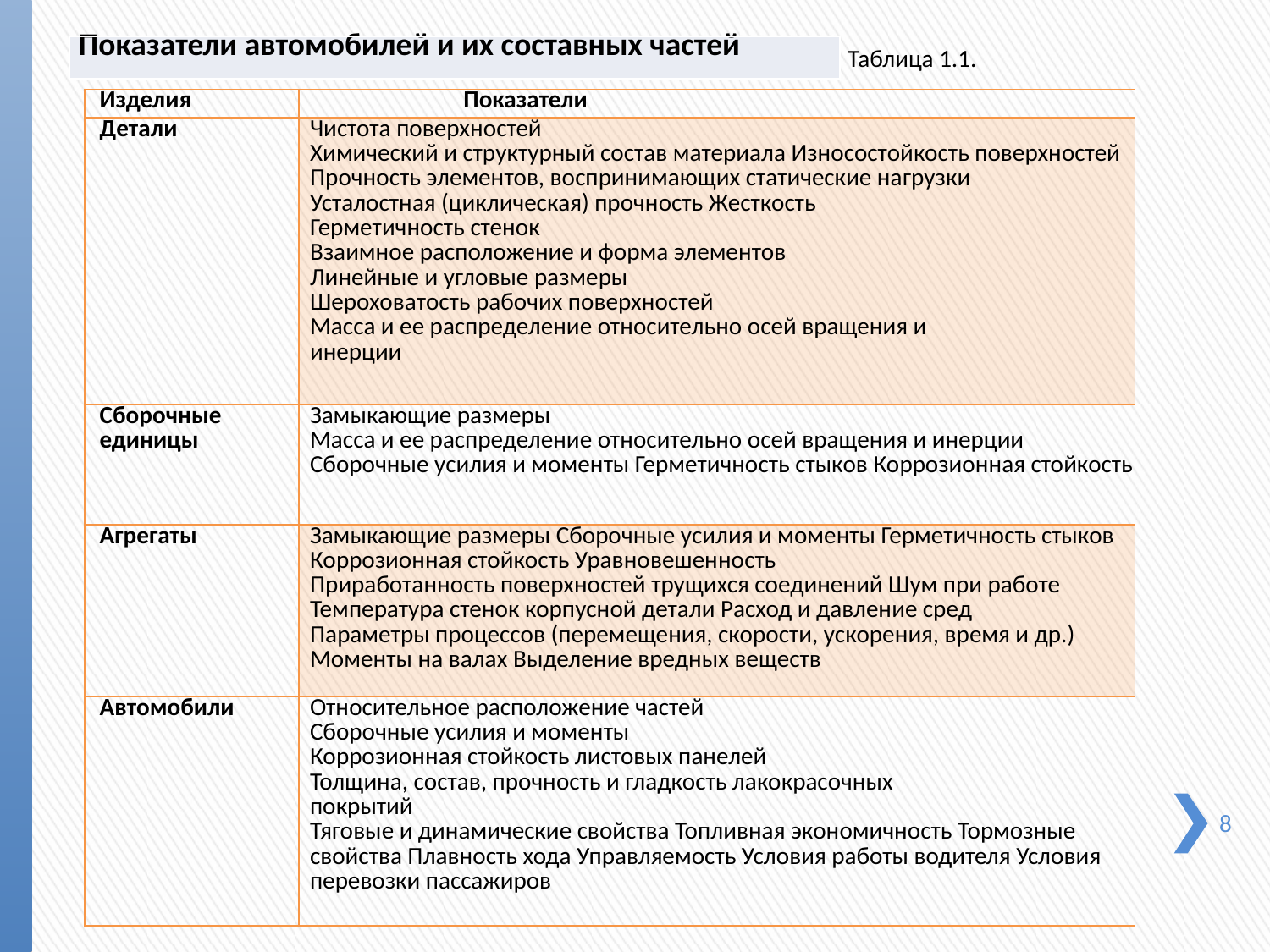

| Показатели автомобилей и их составных частей |
| --- |
Таблица 1.1.
| Изделия | Показатели |
| --- | --- |
| Детали | Чистота поверхностей Химический и структурный состав материала Износостойкость поверхностей Прочность элементов, воспринимающих статические на­грузки Усталостная (циклическая) прочность Жесткость Герметичность стенок Взаимное расположение и форма элементов Линейные и угловые размеры Шероховатость рабочих поверхностей Масса и ее распределение относительно осей вращения и инерции |
| Сборочные единицы | Замыкающие размеры Масса и ее распределение относительно осей вращения и инерции Сборочные усилия и моменты Герметичность стыков Коррозионная стойкость |
| Агрегаты | Замыкающие размеры Сборочные усилия и моменты Герметичность стыков Коррозионная стойкость Уравновешенность Приработанность поверхностей трущихся соединений Шум при работе Температура стенок корпусной детали Расход и давление сред Параметры процессов (перемещения, скорости, ускорения, время и др.) Моменты на валах Выделение вредных веществ |
| Автомобили | Относительное расположение частей Сборочные усилия и моменты Коррозионная стойкость листовых панелей Толщина, состав, прочность и гладкость лакокрасочных покрытий Тяговые и динамические свойства Топливная экономичность Тормозные свойства Плавность хода Управляемость Условия работы водителя Условия перевозки пассажиров |
8